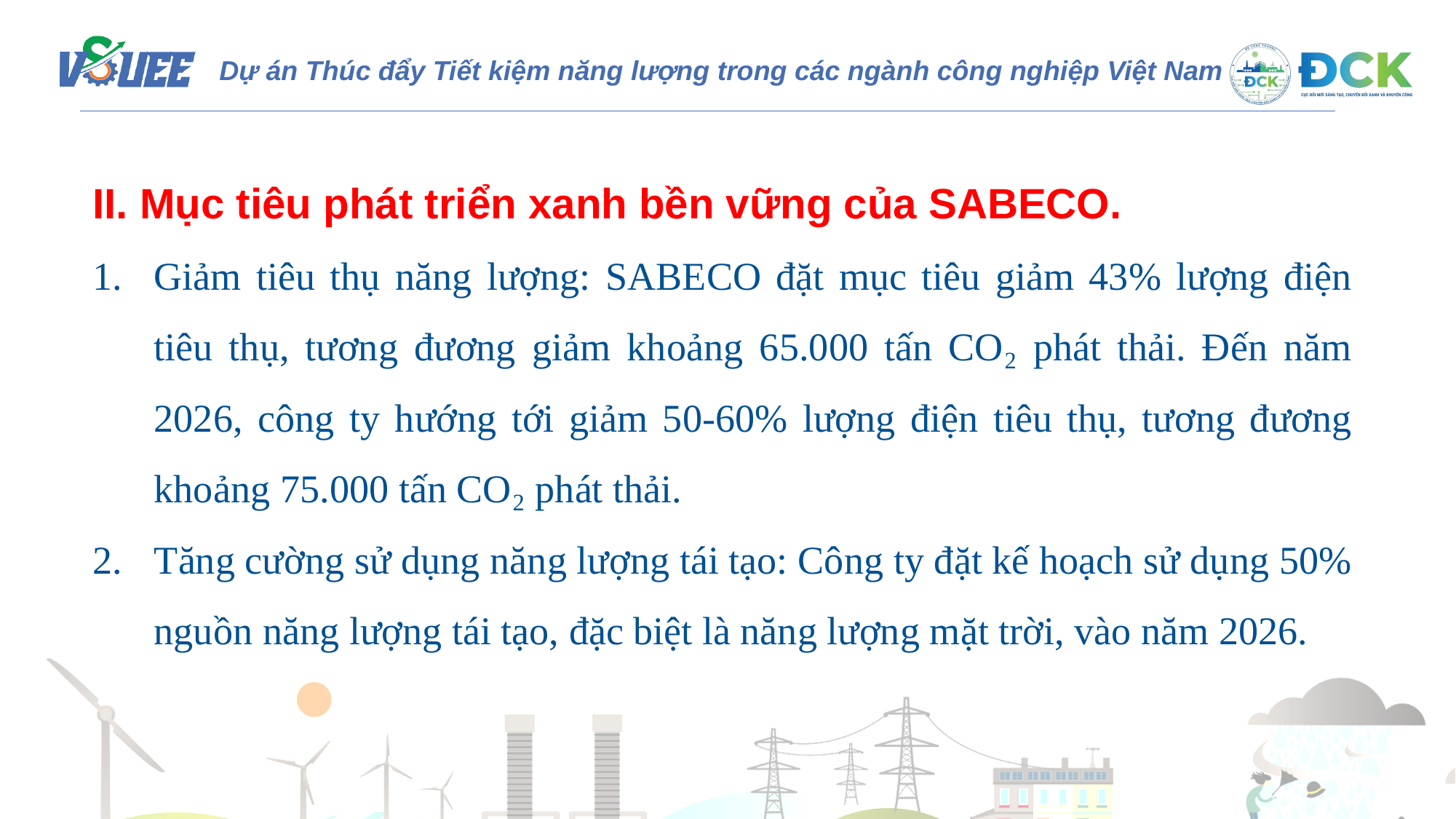

II. Mục tiêu phát triển xanh bền vững của SABECO.
Giảm tiêu thụ năng lượng: SABECO đặt mục tiêu giảm 43% lượng điện tiêu thụ, tương đương giảm khoảng 65.000 tấn CO₂ phát thải. Đến năm 2026, công ty hướng tới giảm 50-60% lượng điện tiêu thụ, tương đương khoảng 75.000 tấn CO₂ phát thải. ​
Tăng cường sử dụng năng lượng tái tạo: Công ty đặt kế hoạch sử dụng 50% nguồn năng lượng tái tạo, đặc biệt là năng lượng mặt trời, vào năm 2026. ​